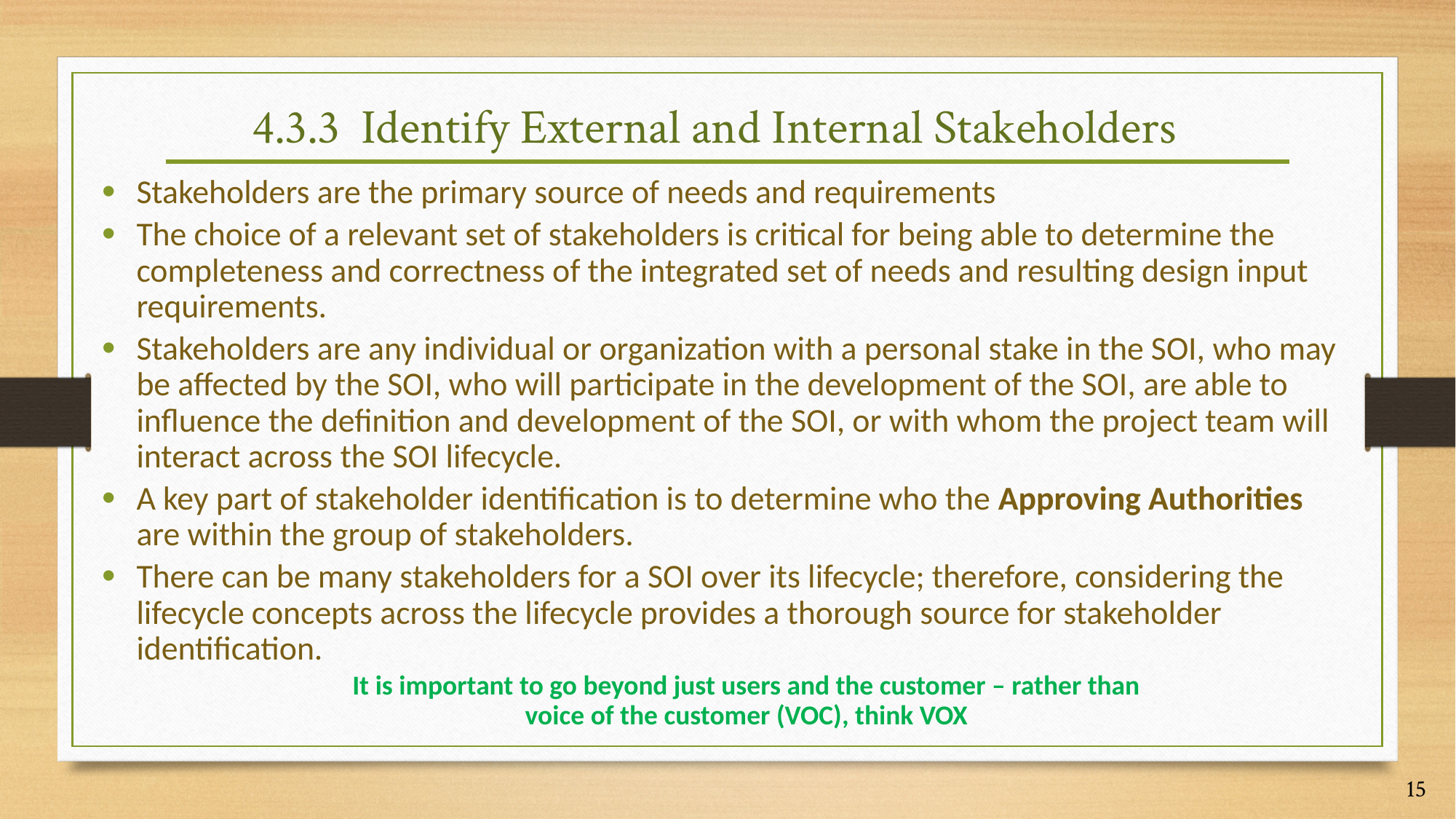

# 4.3.3	Identify External and Internal Stakeholders
Stakeholders are the primary source of needs and requirements
The choice of a relevant set of stakeholders is critical for being able to determine the completeness and correctness of the integrated set of needs and resulting design input requirements.
Stakeholders are any individual or organization with a personal stake in the SOI, who may be affected by the SOI, who will participate in the development of the SOI, are able to influence the definition and development of the SOI, or with whom the project team will interact across the SOI lifecycle.
A key part of stakeholder identification is to determine who the Approving Authorities are within the group of stakeholders.
There can be many stakeholders for a SOI over its lifecycle; therefore, considering the lifecycle concepts across the lifecycle provides a thorough source for stakeholder identification.
It is important to go beyond just users and the customer – rather than voice of the customer (VOC), think VOX
15